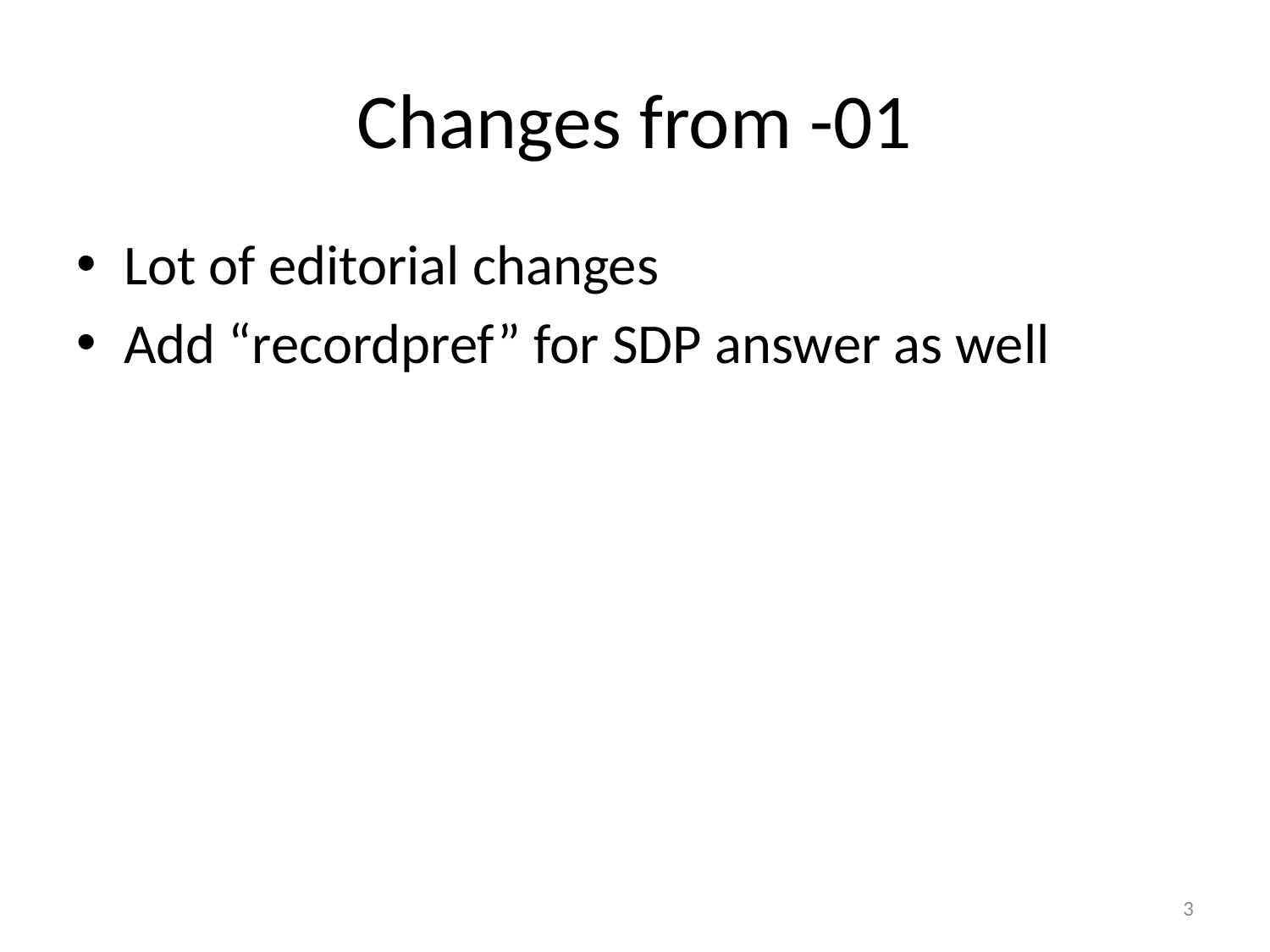

# Changes from -01
Lot of editorial changes
Add “recordpref” for SDP answer as well

3